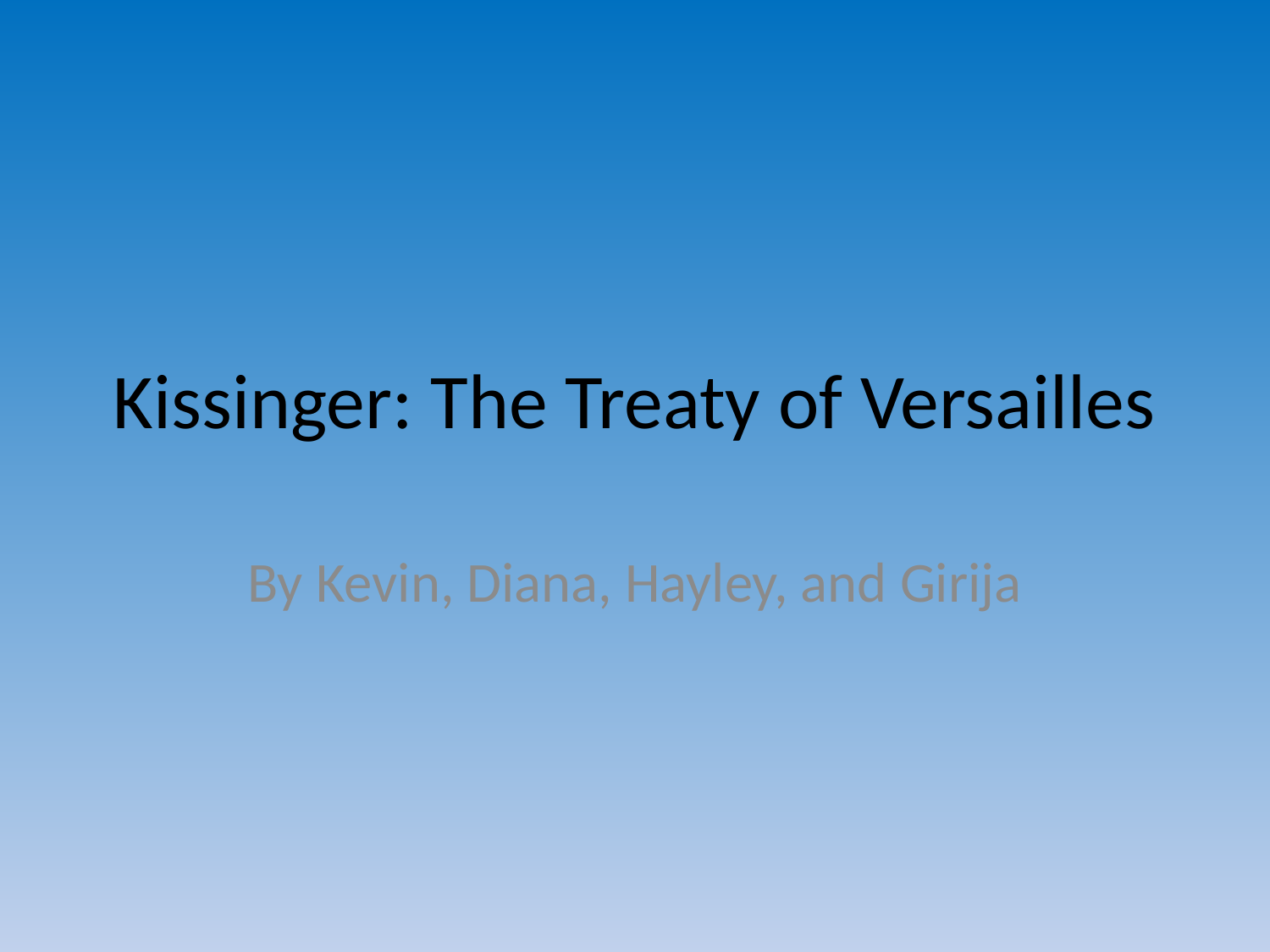

# Kissinger: The Treaty of Versailles
By Kevin, Diana, Hayley, and Girija